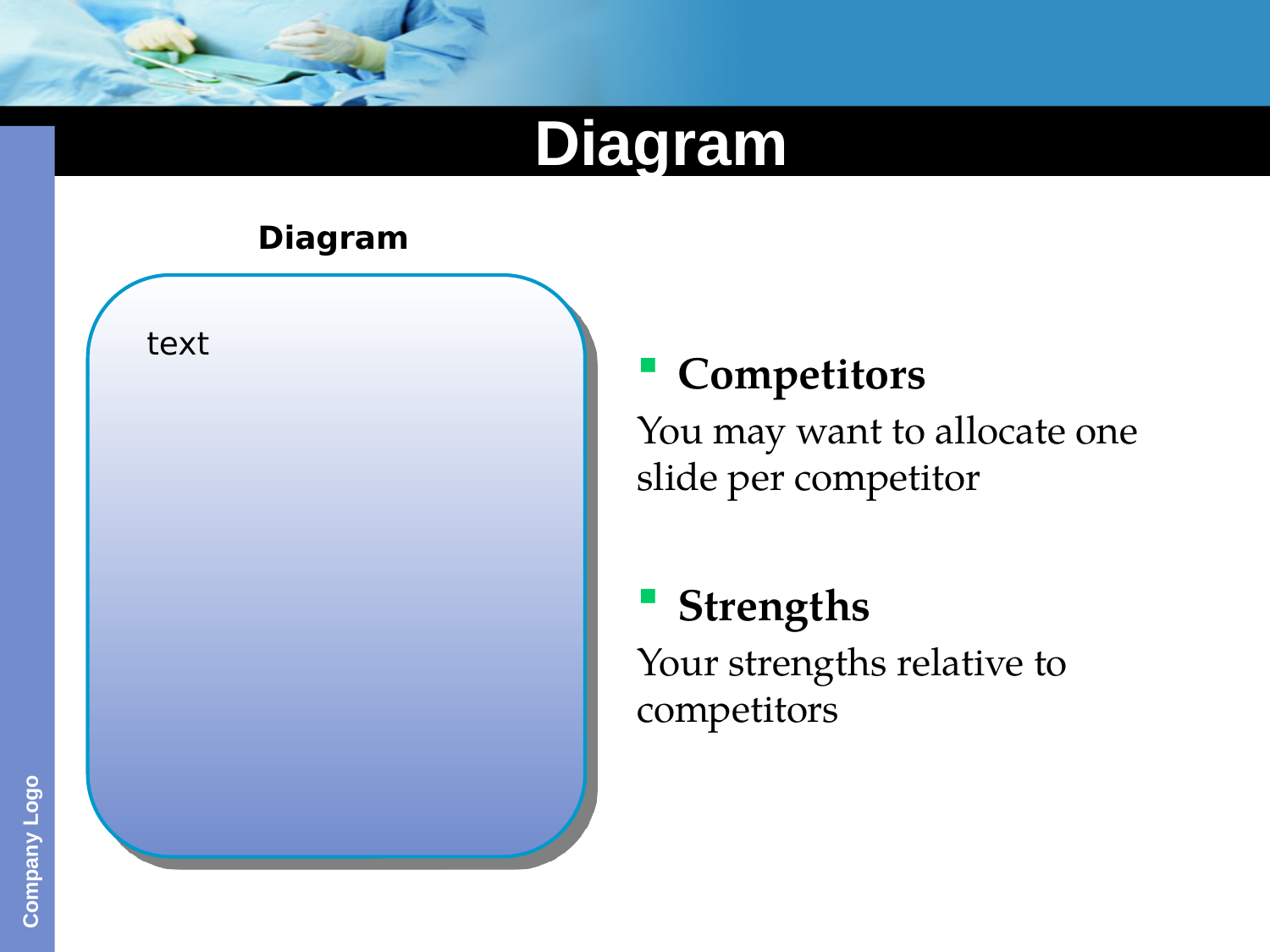

# Diagram
Diagram

text
 Competitors
You may want to allocate one slide per competitor

 Strengths
Your strengths relative to competitors